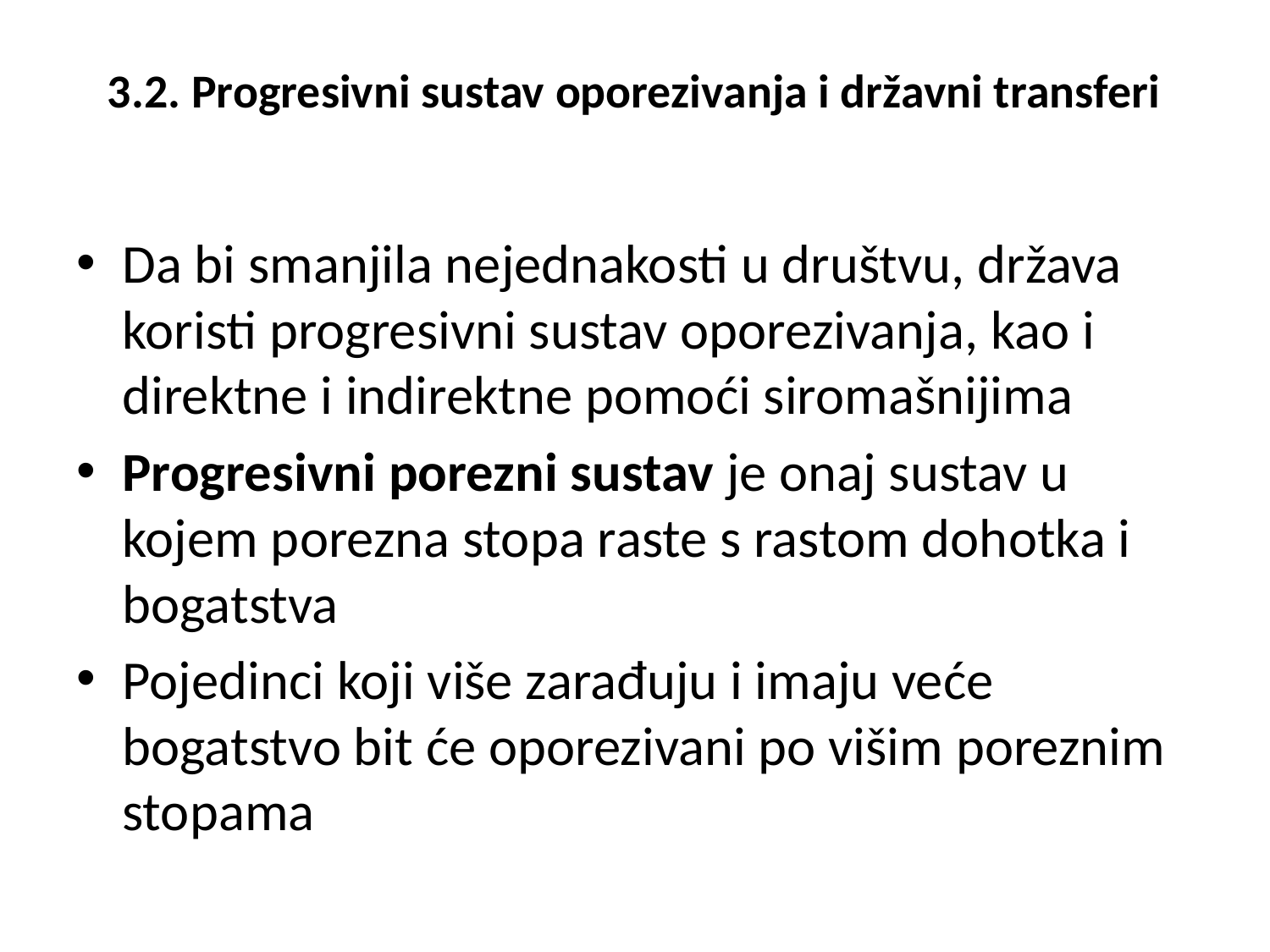

# 3.2. Progresivni sustav oporezivanja i državni transferi
Da bi smanjila nejednakosti u društvu, država koristi progresivni sustav oporezivanja, kao i direktne i indirektne pomoći siromašnijima
Progresivni porezni sustav je onaj sustav u kojem porezna stopa raste s rastom dohotka i bogatstva
Pojedinci koji više zarađuju i imaju veće bogatstvo bit će oporezivani po višim poreznim stopama